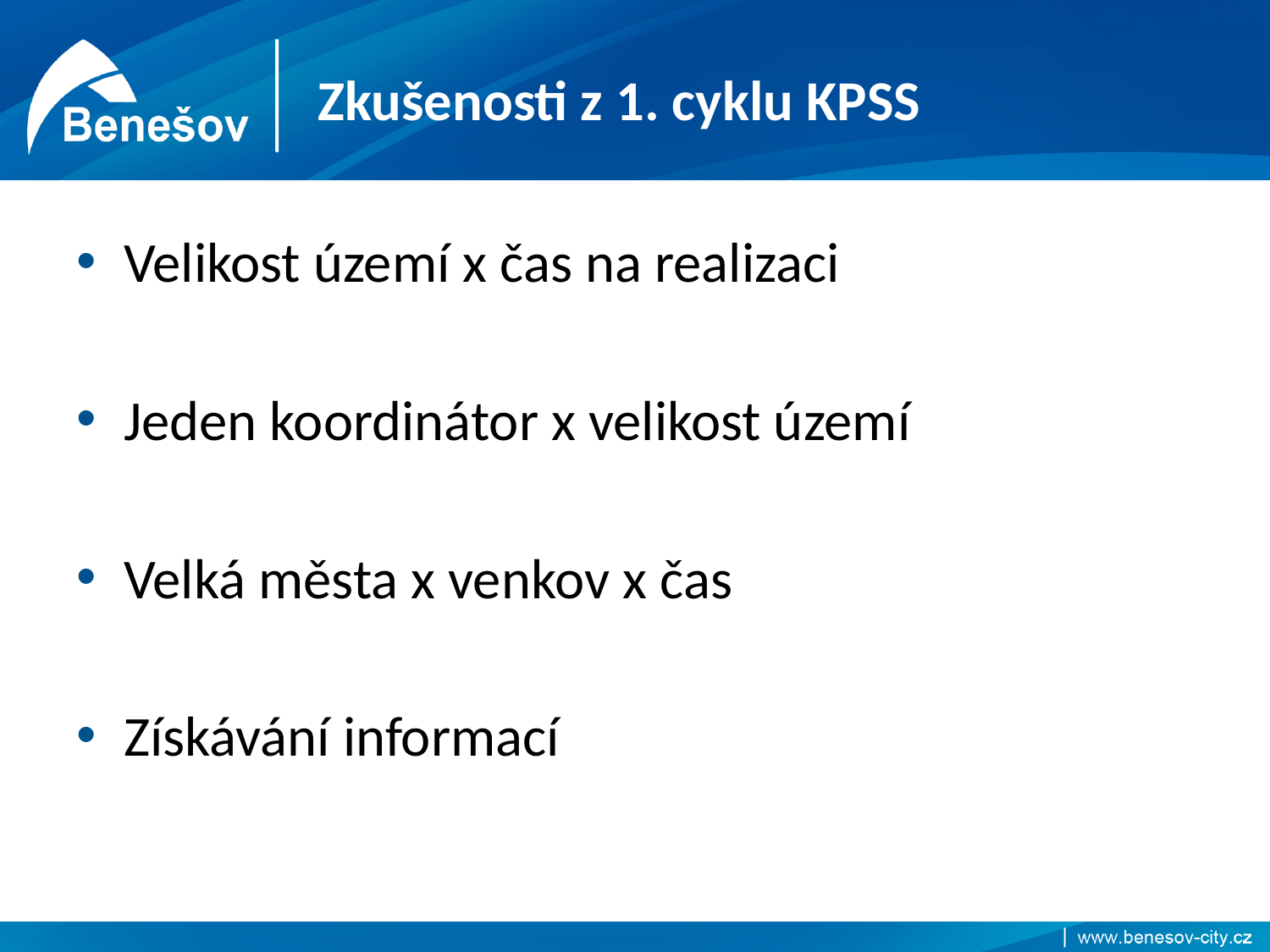

# Zkušenosti z 1. cyklu KPSS
Velikost území x čas na realizaci

Jeden koordinátor x velikost území

Velká města x venkov x čas

Získávání informací